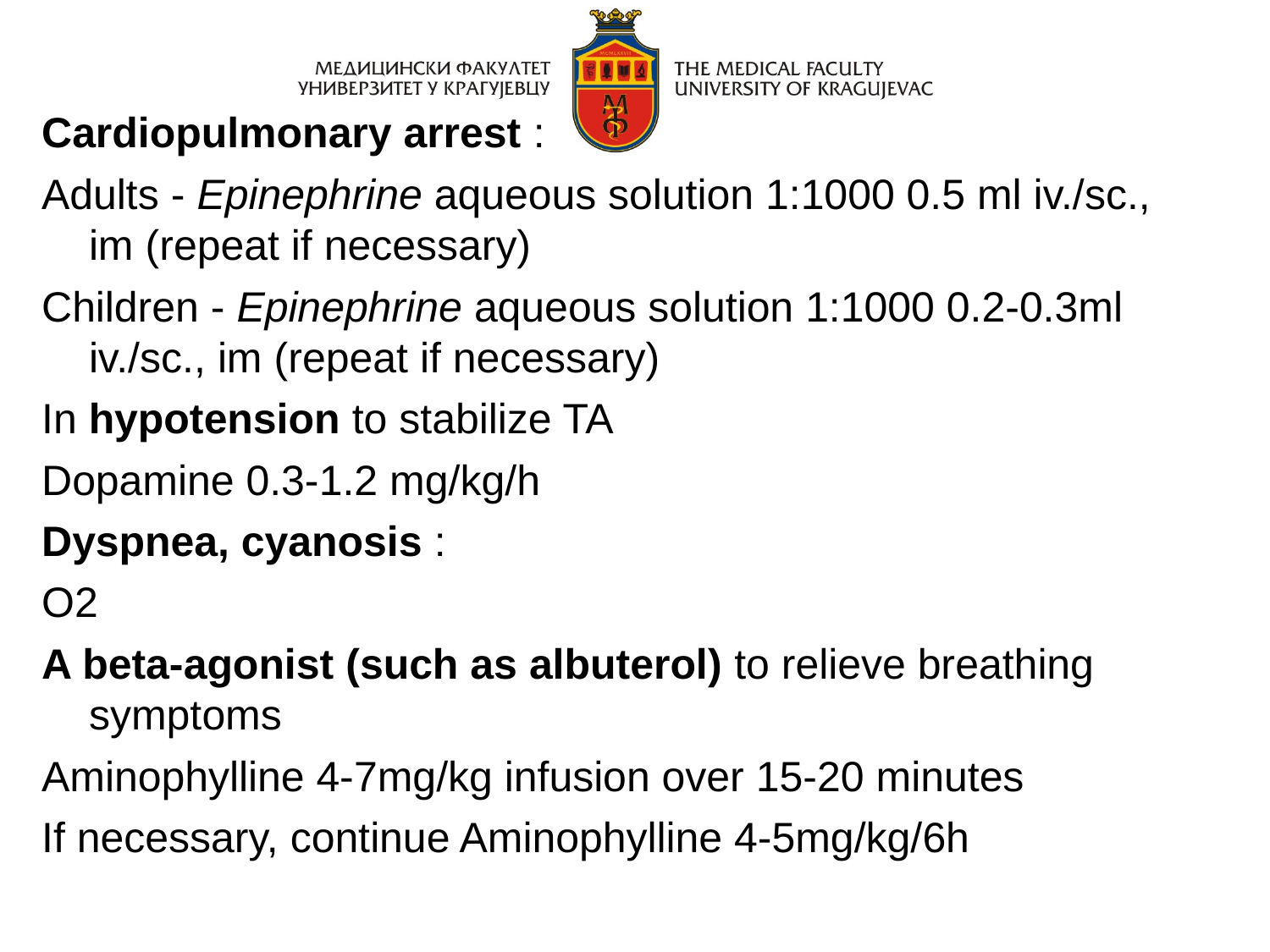

Cardiopulmonary arrest :
Adults - Epinephrine aqueous solution 1:1000 0.5 ml iv./sc., im (repeat if necessary)
Children - Epinephrine aqueous solution 1:1000 0.2-0.3ml iv./sc., im (repeat if necessary)
In hypotension to stabilize TA
Dopamine 0.3-1.2 mg/kg/h
Dyspnea, cyanosis :
O2
A beta-agonist (such as albuterol) to relieve breathing symptoms
Aminophylline 4-7mg/kg infusion over 15-20 minutes
If necessary, continue Aminophylline 4-5mg/kg/6h